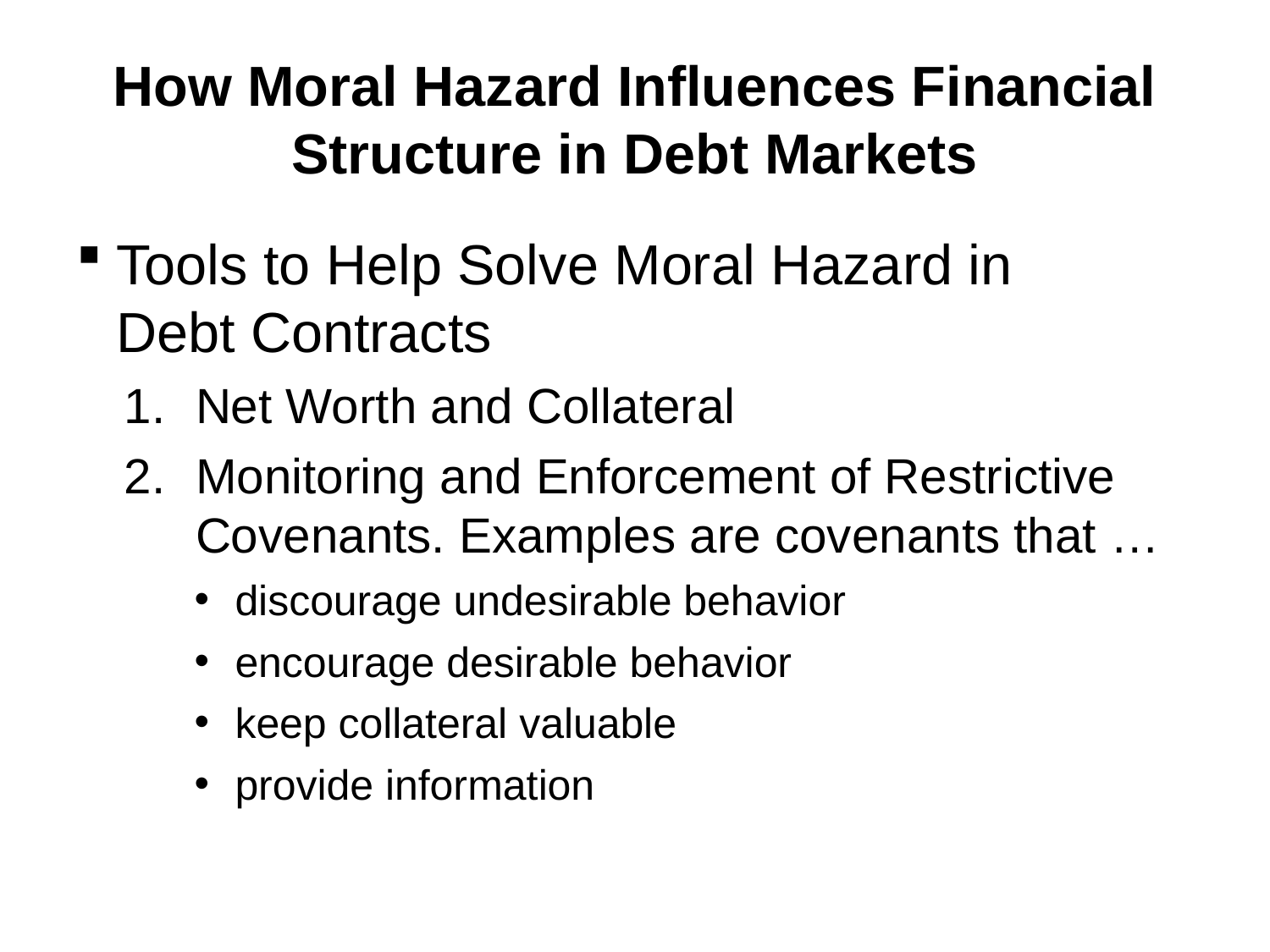

# How Moral Hazard Influences Financial Structure in Debt Markets
Tools to Help Solve Moral Hazard in
Debt Contracts
Net Worth and Collateral
Monitoring and Enforcement of Restrictive Covenants. Examples are covenants that …
discourage undesirable behavior
encourage desirable behavior
keep collateral valuable
provide information